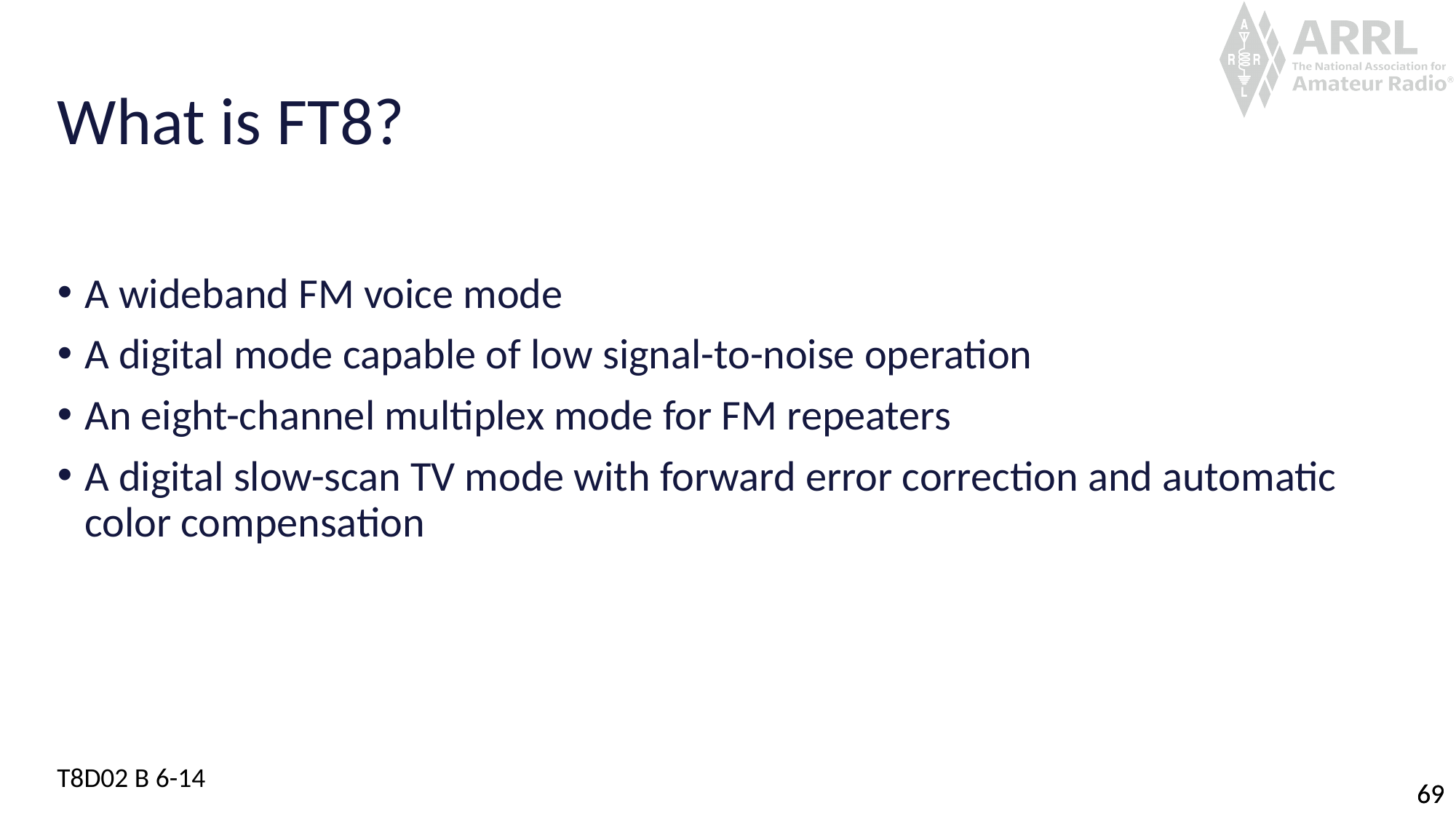

# What is FT8?
A wideband FM voice mode
A digital mode capable of low signal-to-noise operation
An eight-channel multiplex mode for FM repeaters
A digital slow-scan TV mode with forward error correction and automatic color compensation
T8D02 B 6-14